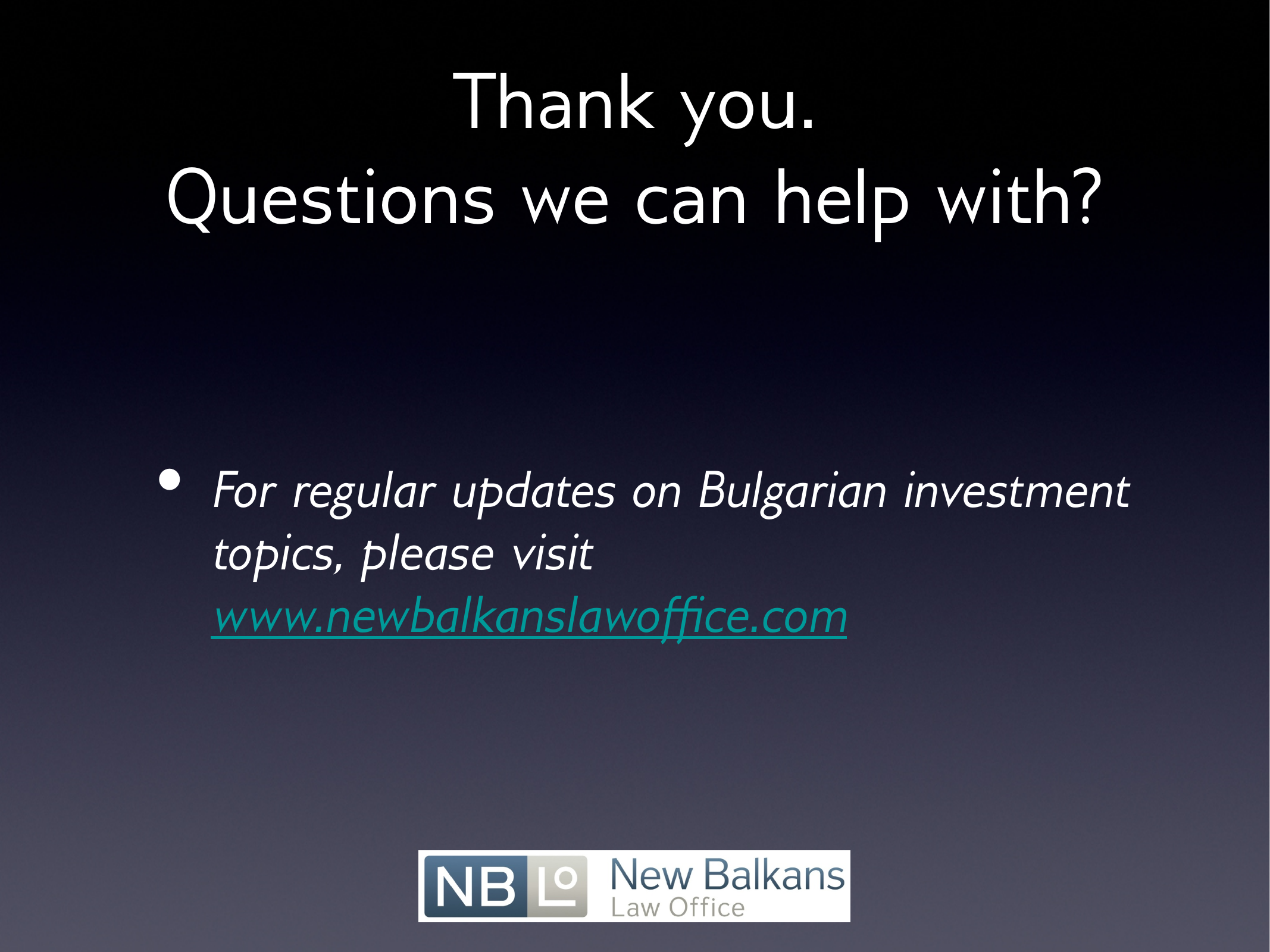

# Thank you. Questions we can help with?
For regular updates on Bulgarian investment topics, please visit www.newbalkanslawoffice.com